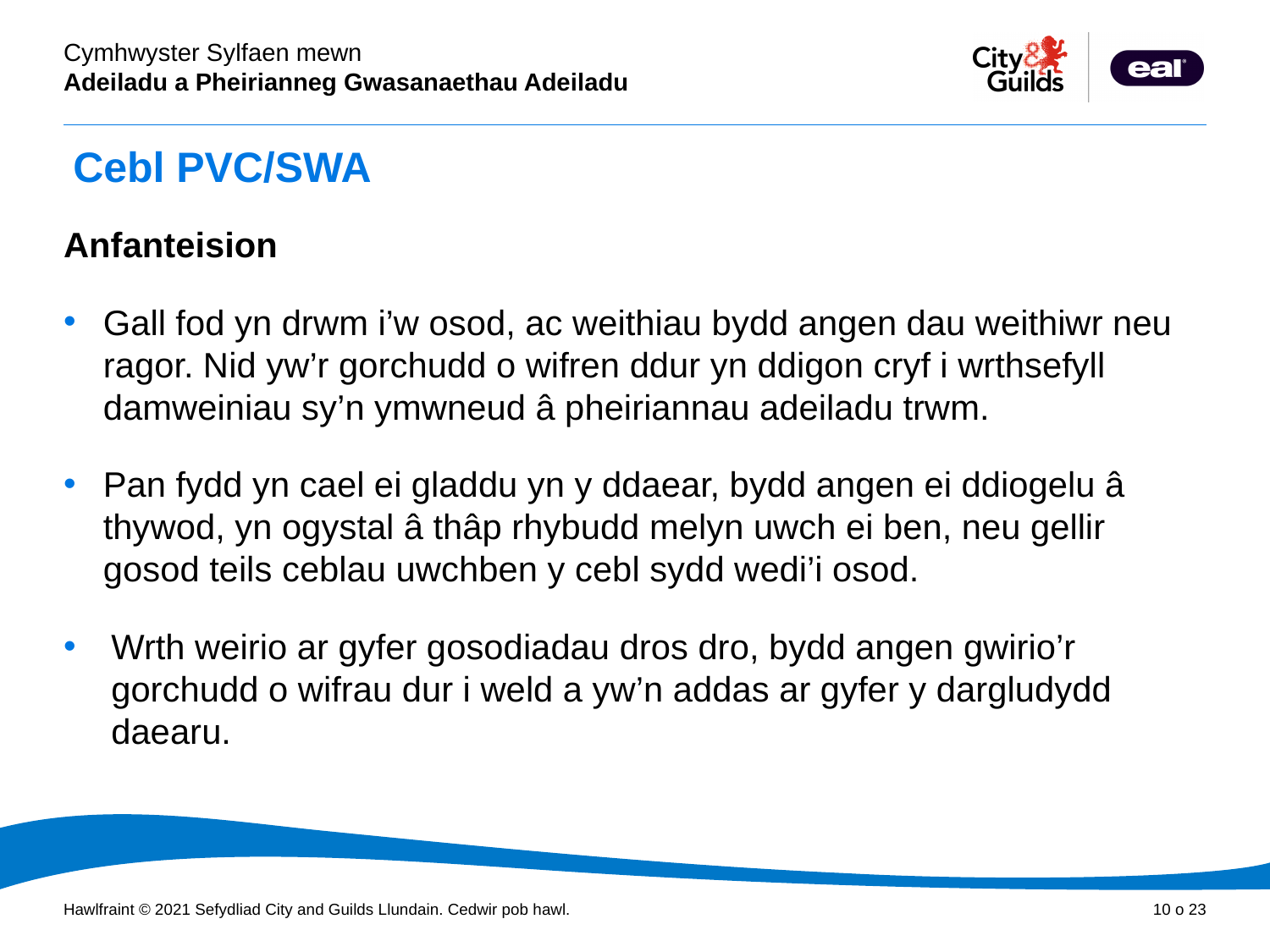

# Cebl PVC/SWA
Anfanteision
Gall fod yn drwm i’w osod, ac weithiau bydd angen dau weithiwr neu ragor. Nid yw’r gorchudd o wifren ddur yn ddigon cryf i wrthsefyll damweiniau sy’n ymwneud â pheiriannau adeiladu trwm.
Pan fydd yn cael ei gladdu yn y ddaear, bydd angen ei ddiogelu â thywod, yn ogystal â thâp rhybudd melyn uwch ei ben, neu gellir gosod teils ceblau uwchben y cebl sydd wedi’i osod.
Wrth weirio ar gyfer gosodiadau dros dro, bydd angen gwirio’r gorchudd o wifrau dur i weld a yw’n addas ar gyfer y dargludydd daearu.